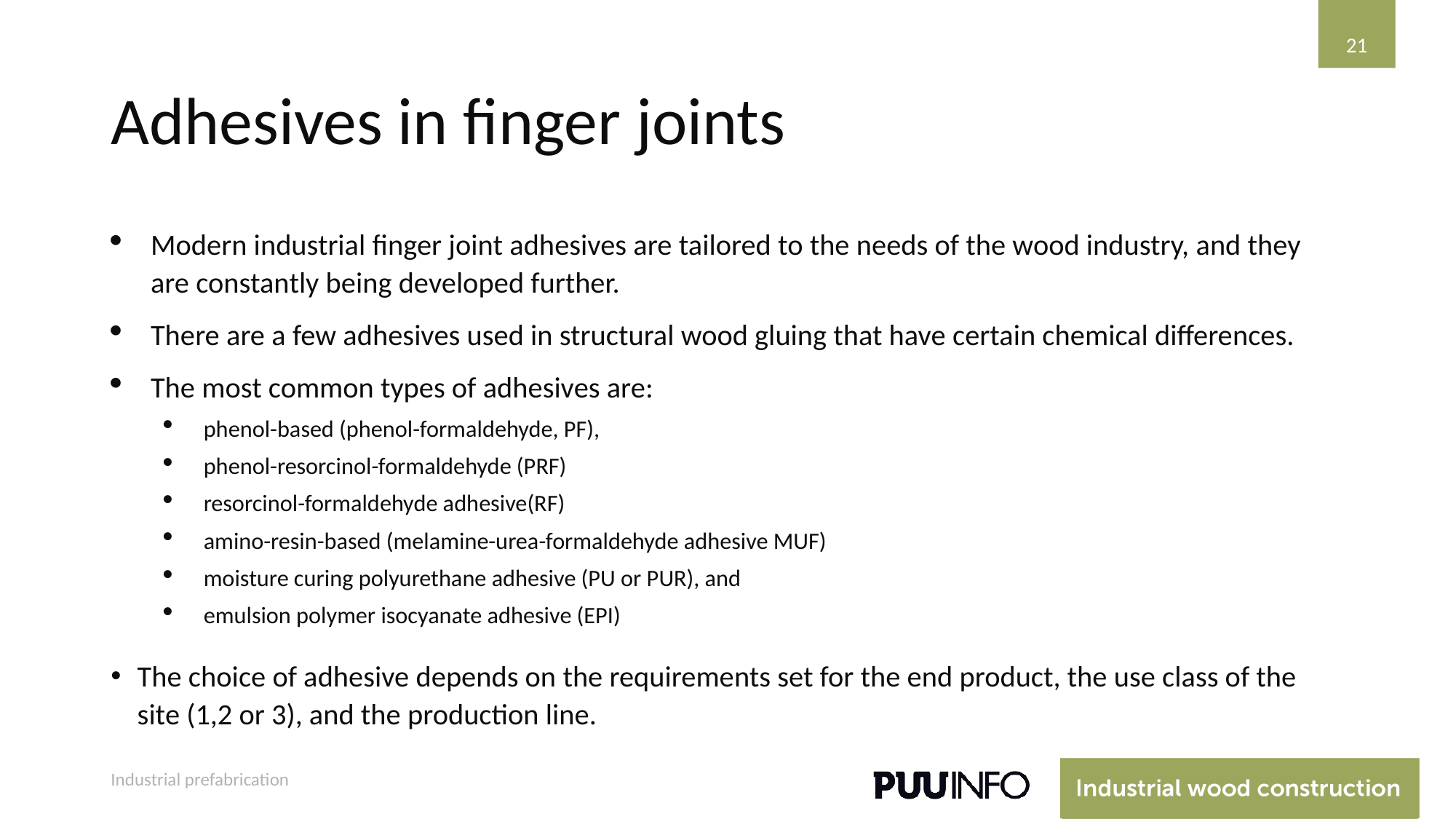

21
# Adhesives in finger joints
Modern industrial finger joint adhesives are tailored to the needs of the wood industry, and they are constantly being developed further.
There are a few adhesives used in structural wood gluing that have certain chemical differences.
The most common types of adhesives are:
phenol-based (phenol-formaldehyde, PF),
phenol-resorcinol-formaldehyde (PRF)
resorcinol-formaldehyde adhesive(RF)
amino-resin-based (melamine-urea-formaldehyde adhesive MUF)
moisture curing polyurethane adhesive (PU or PUR), and
emulsion polymer isocyanate adhesive (EPI)
The choice of adhesive depends on the requirements set for the end product, the use class of the site (1,2 or 3), and the production line.
Industrial prefabrication